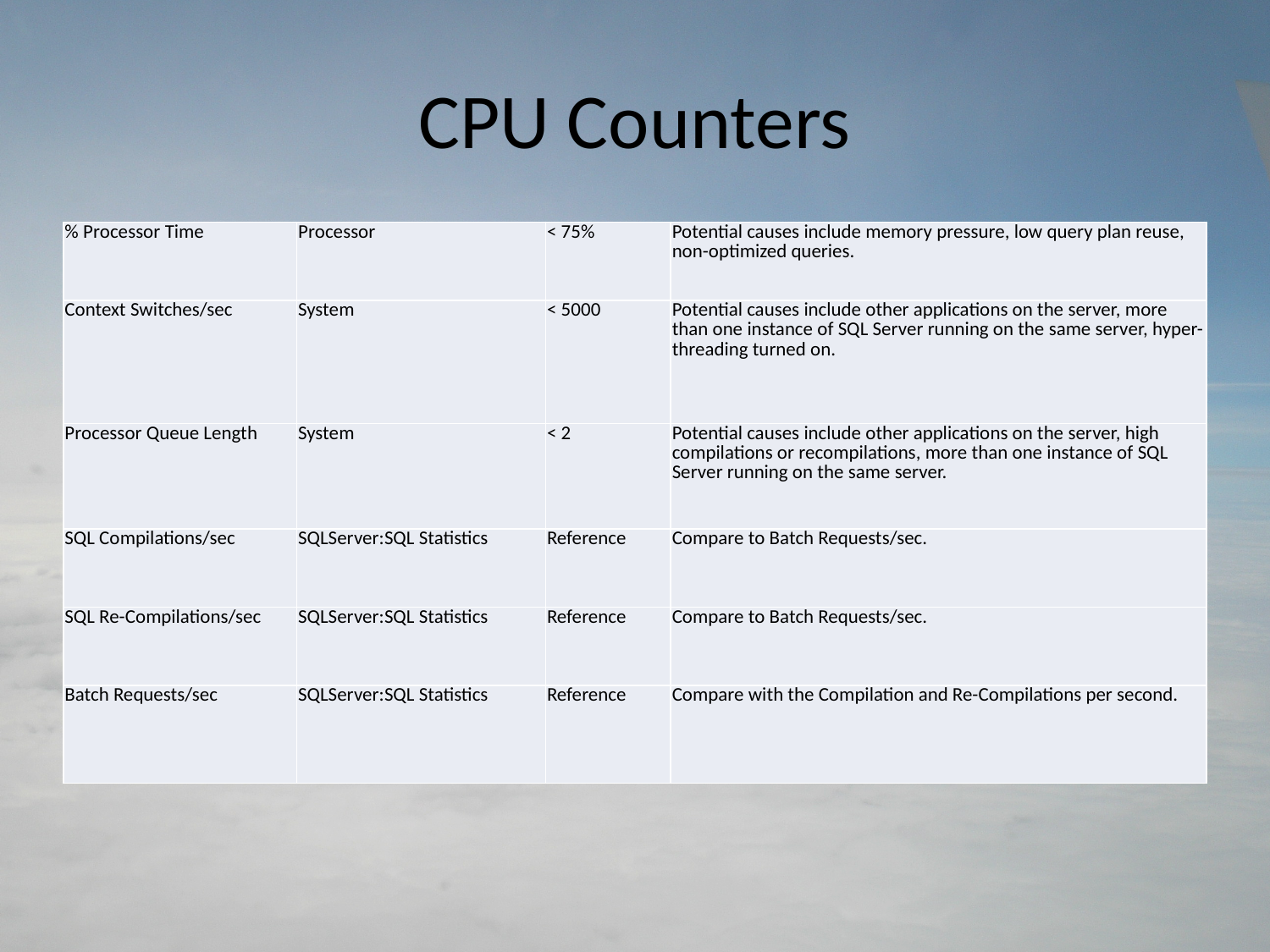

# CPU Counters

| % Processor Time | Processor | < 75% | Potential causes include memory pressure, low query plan reuse, non-optimized queries. |
| --- | --- | --- | --- |
| Context Switches/sec | System | < 5000 | Potential causes include other applications on the server, more than one instance of SQL Server running on the same server, hyper-threading turned on. |
| Processor Queue Length | System | < 2 | Potential causes include other applications on the server, high compilations or recompilations, more than one instance of SQL Server running on the same server. |
| SQL Compilations/sec | SQLServer:SQL Statistics | Reference | Compare to Batch Requests/sec. |
| SQL Re-Compilations/sec | SQLServer:SQL Statistics | Reference | Compare to Batch Requests/sec. |
| Batch Requests/sec | SQLServer:SQL Statistics | Reference | Compare with the Compilation and Re-Compilations per second. |